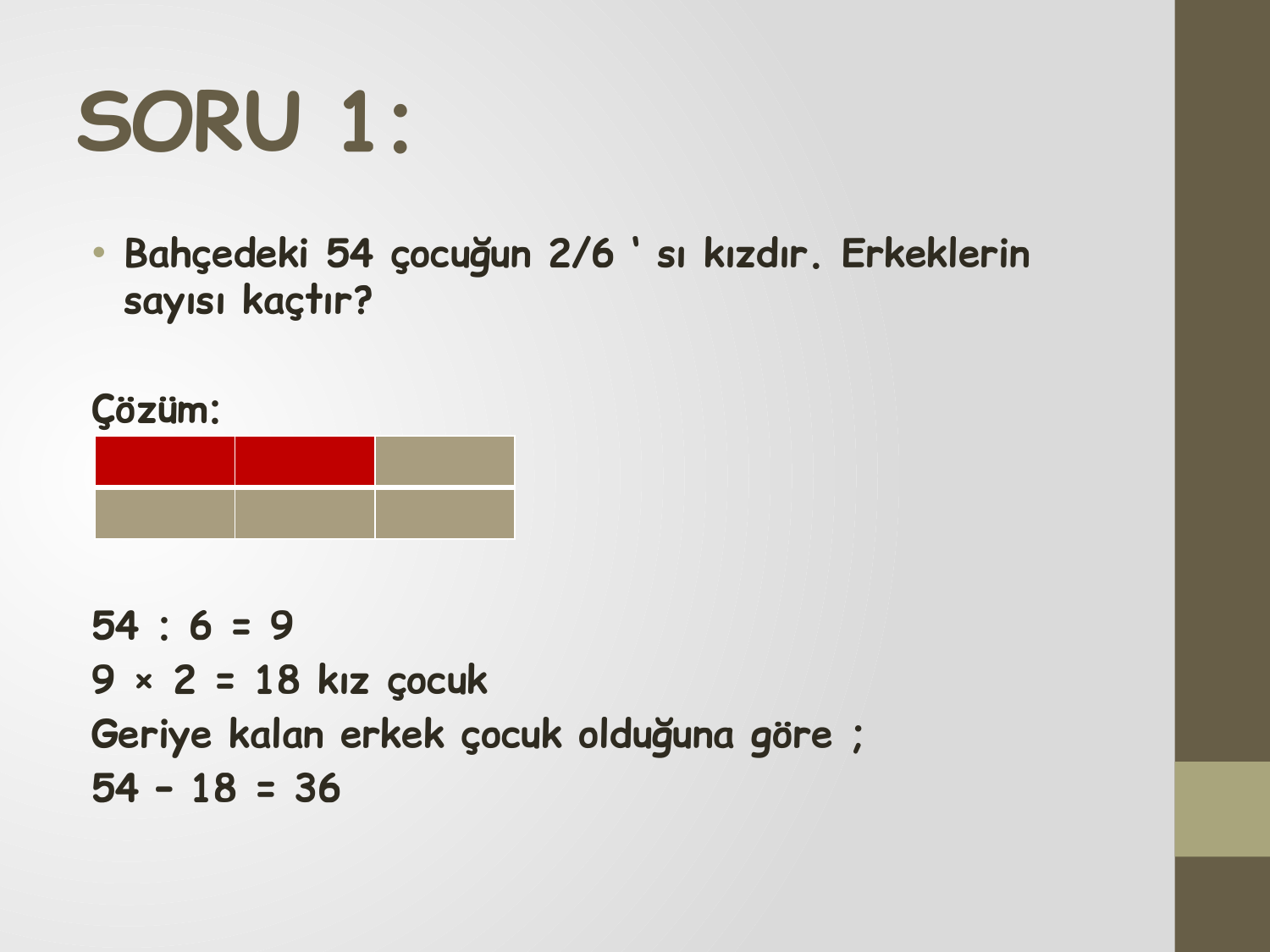

# SORU 1:
Bahçedeki 54 çocuğun 2/6 ‘ sı kızdır. Erkeklerin sayısı kaçtır?

Çözüm:

54 : 6 = 9
9 × 2 = 18 kız çocuk
Geriye kalan erkek çocuk olduğuna göre ;
54 – 18 = 36

|  |  |  |
| --- | --- | --- |
|  |  |  |